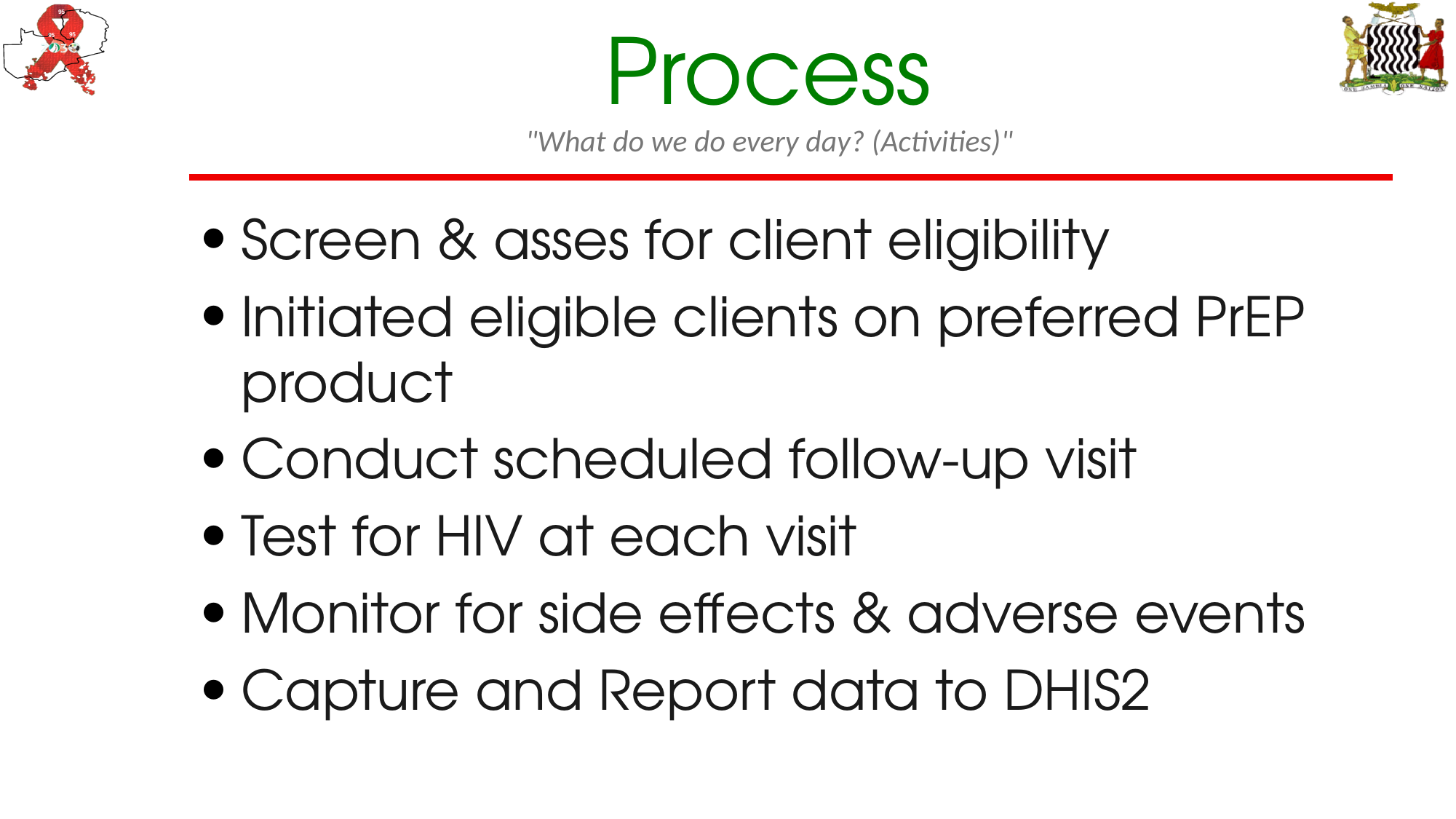

# Process
"What do we do every day? (Activities)"
Screen & asses for client eligibility
Initiated eligible clients on preferred PrEP product
Conduct scheduled follow-up visit
Test for HIV at each visit
Monitor for side effects & adverse events
Capture and Report data to DHIS2